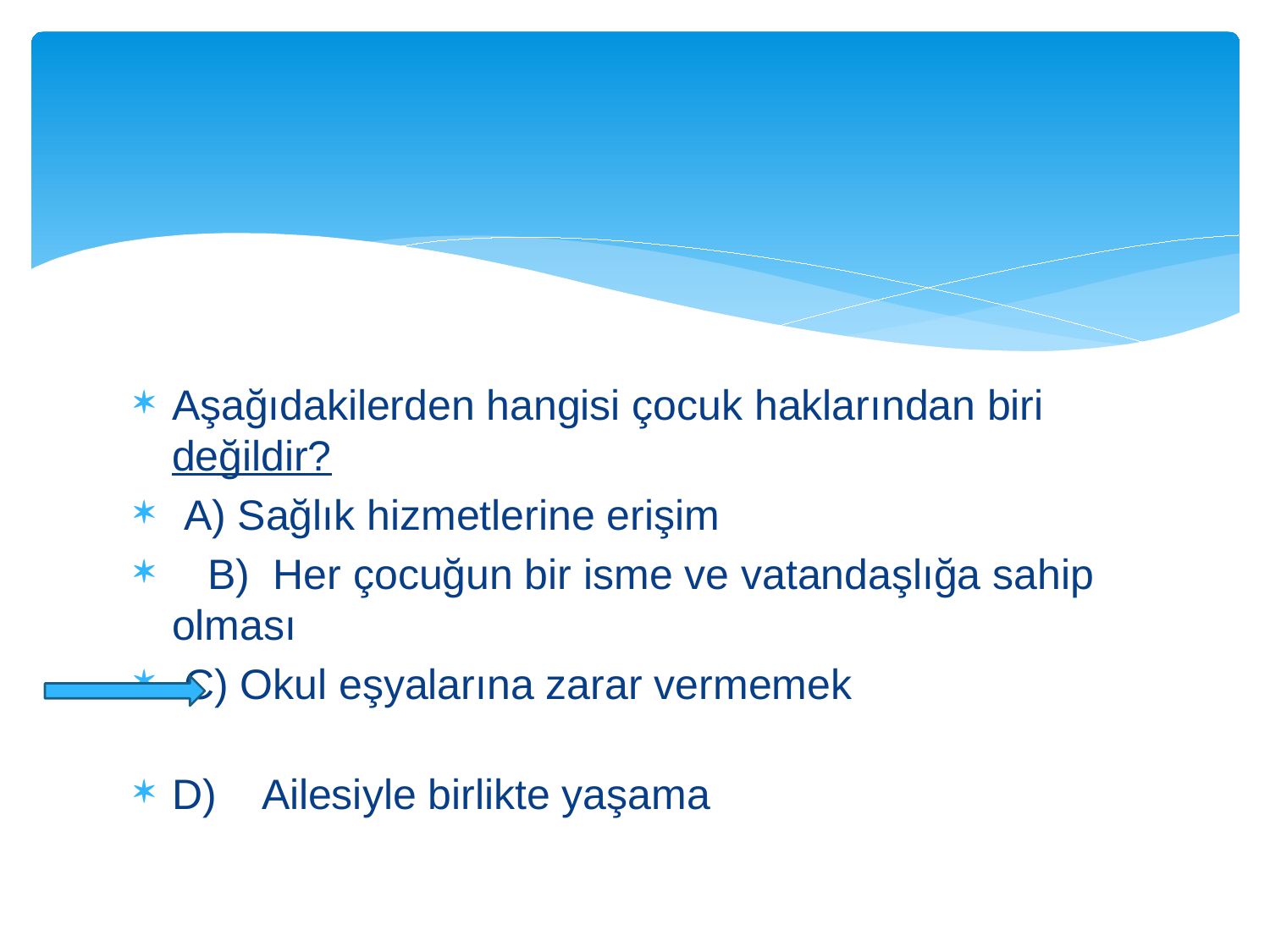

#
Aşağıdakilerden hangisi çocuk haklarından biri değildir?
 A) Sağlık hizmetlerine erişim
   B)  Her çocuğun bir isme ve vatandaşlığa sahip olması
 C) Okul eşyalarına zarar vermemek
D)    Ailesiyle birlikte yaşama